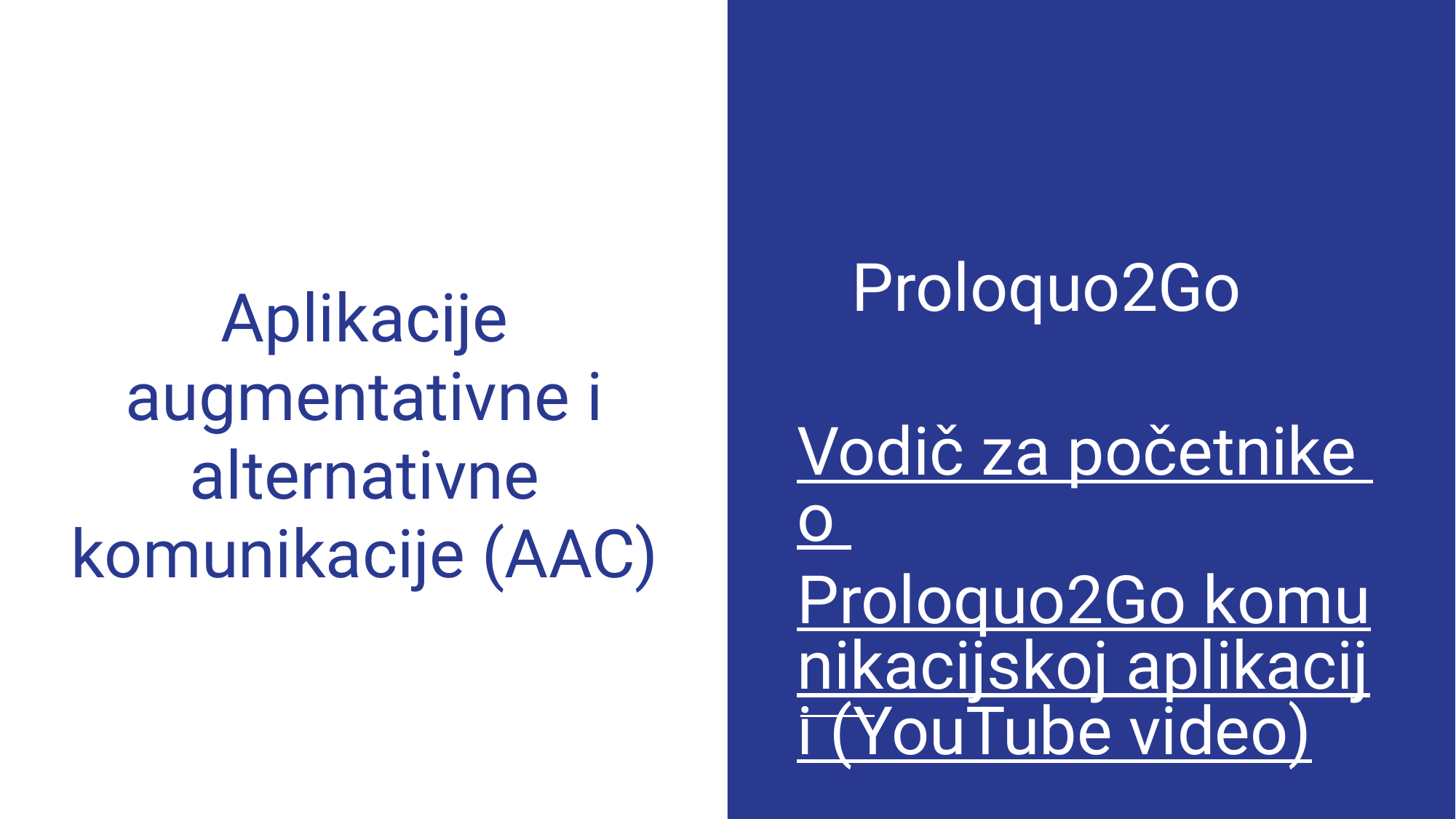

Proloquo2Go

Vodič za početnike o Proloquo2Go komunikacijskoj aplikaciji (YouTube video)
# Aplikacije augmentativne i alternativne komunikacije (AAC)